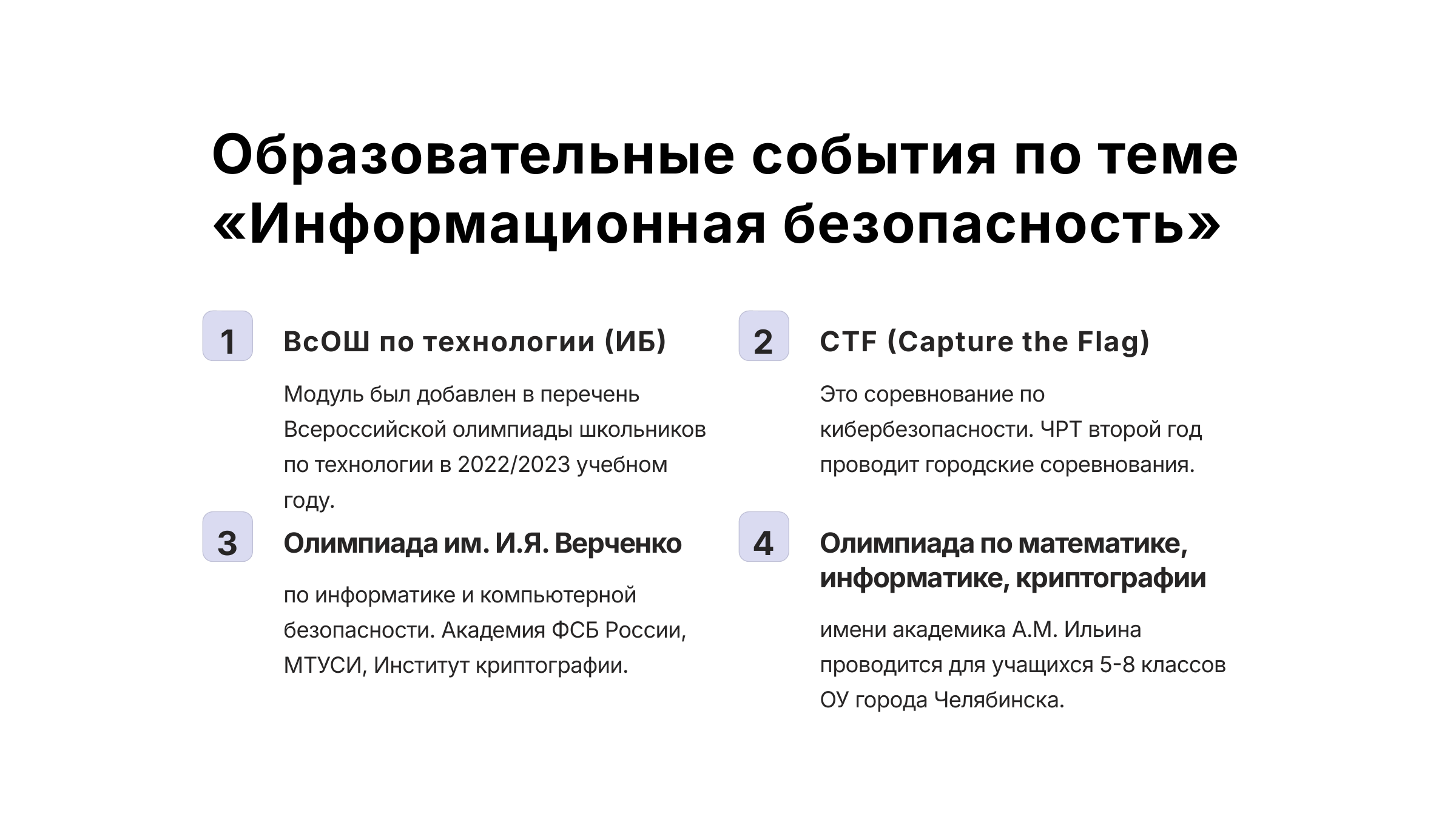

Образовательные события по теме «Информационная безопасность»

1
2
ВсОШ по технологии (ИБ)
CTF (Capture the Flag)
Модуль был добавлен в перечень Всероссийской олимпиады школьников по технологии в 2022/2023 учебном году.
Это соревнование по кибербезопасности. ЧРТ второй год проводит городские соревнования.

3
4
Олимпиада им. И.Я. Верченко
Олимпиада по математике, информатике, криптографии
по информатике и компьютерной безопасности. Академия ФСБ России, МТУСИ, Институт криптографии.
имени академика А.М. Ильина проводится для учащихся 5-8 классов ОУ города Челябинска.